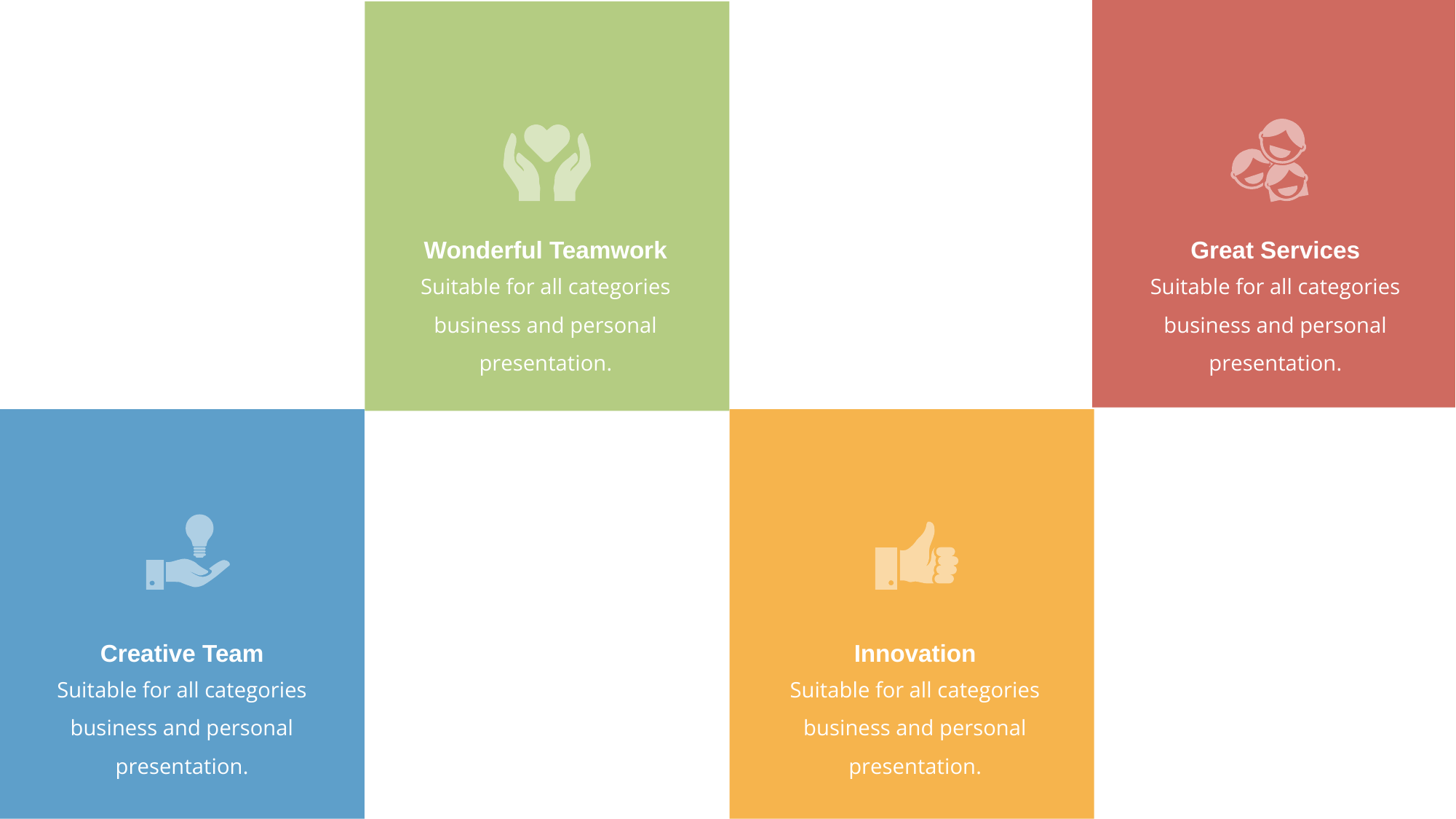

Wonderful Teamwork
Great Services
Suitable for all categories business and personal presentation.
Suitable for all categories business and personal presentation.

Creative Team
Innovation
Suitable for all categories business and personal presentation.
Suitable for all categories business and personal presentation.